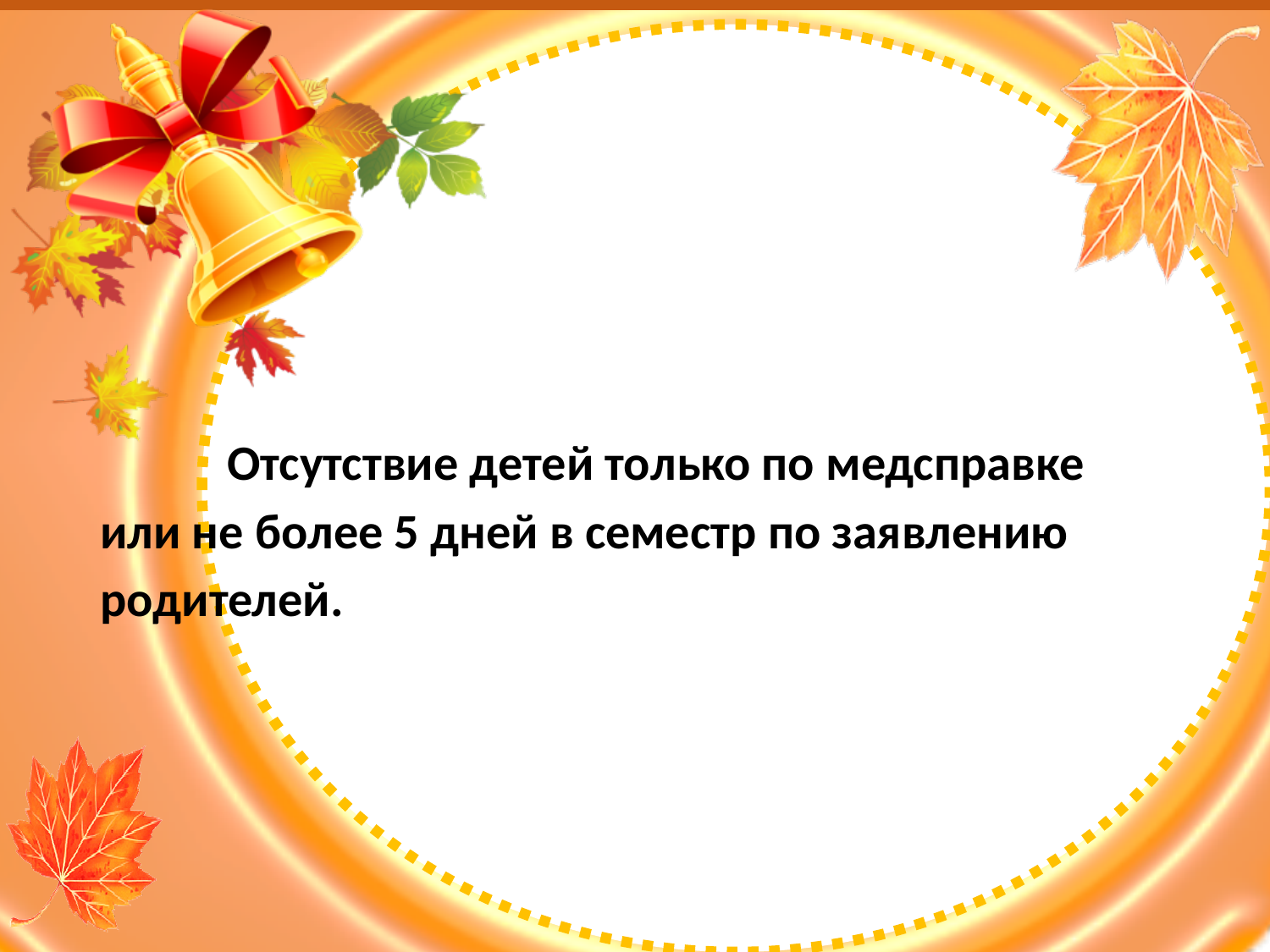

#

	Отсутствие детей только по медсправке или не более 5 дней в семестр по заявлению    родителей.